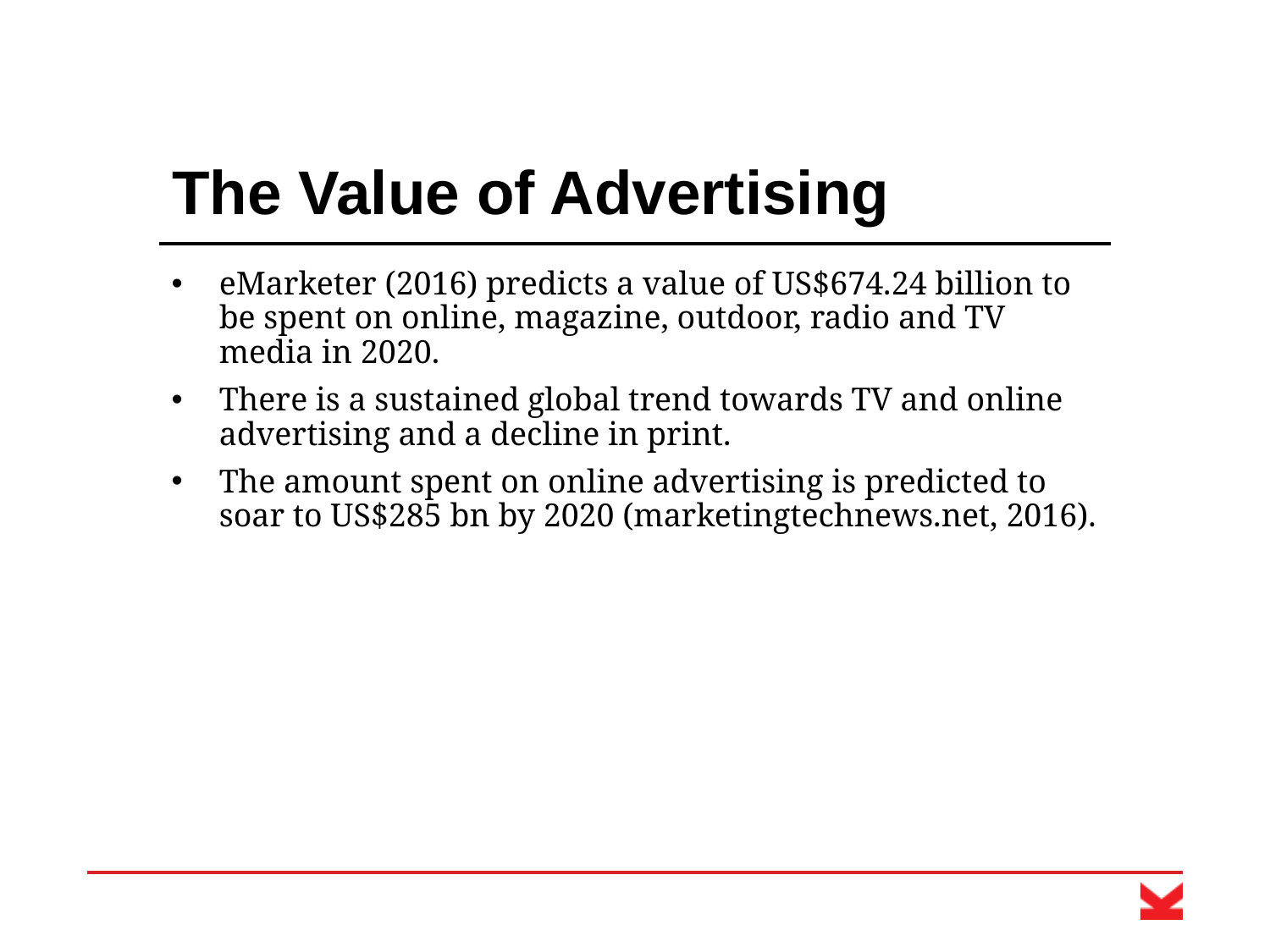

# The Value of Advertising
eMarketer (2016) predicts a value of US$674.24 billion to be spent on online, magazine, outdoor, radio and TV media in 2020.
There is a sustained global trend towards TV and online advertising and a decline in print.
The amount spent on online advertising is predicted to soar to US$285 bn by 2020 (marketingtechnews.net, 2016).